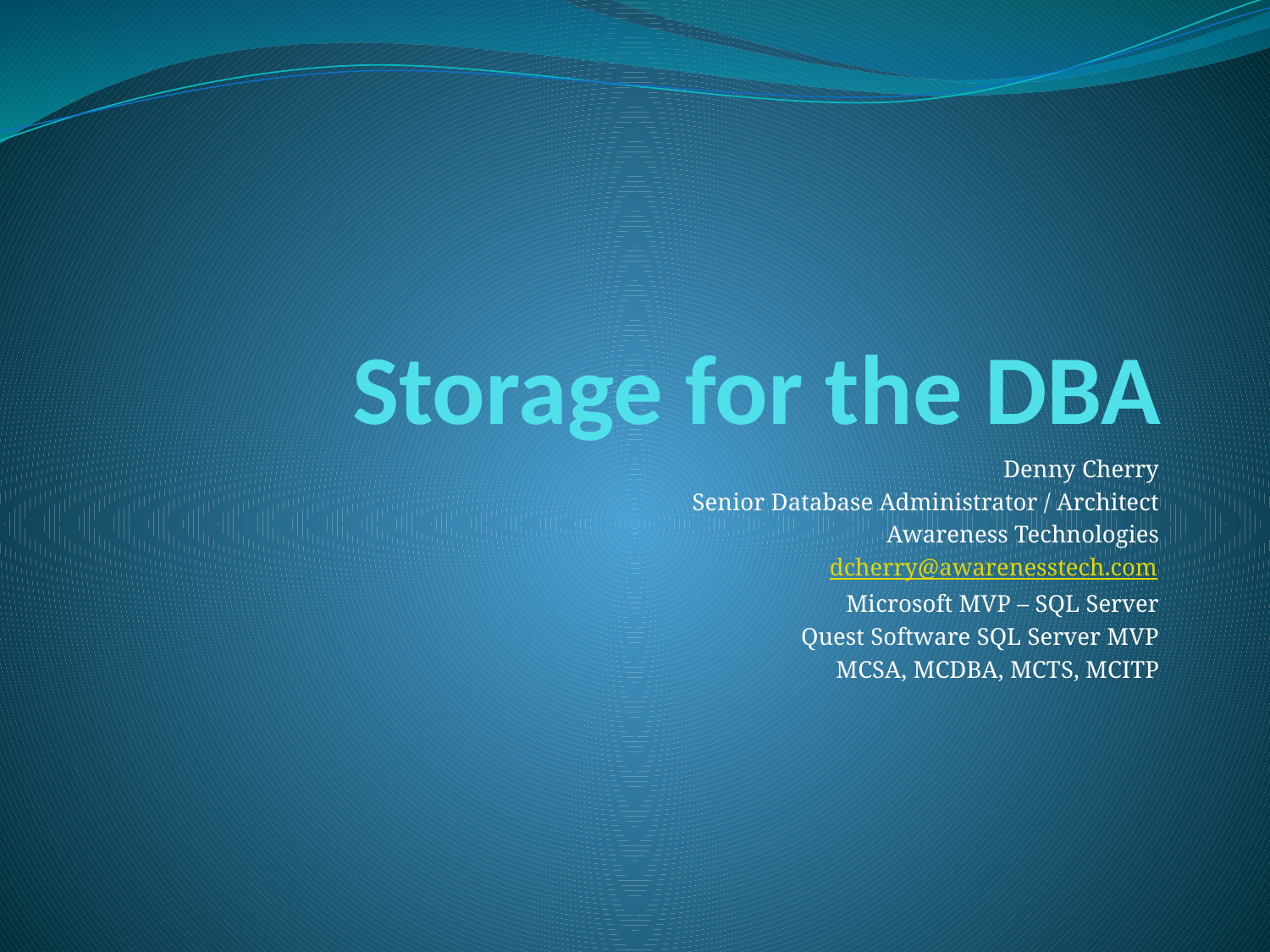

# Storage for the DBA
Denny Cherry
Senior Database Administrator / Architect
Awareness Technologies
dcherry@awarenesstech.com
Microsoft MVP – SQL Server
Quest Software SQL Server MVP
MCSA, MCDBA, MCTS, MCITP